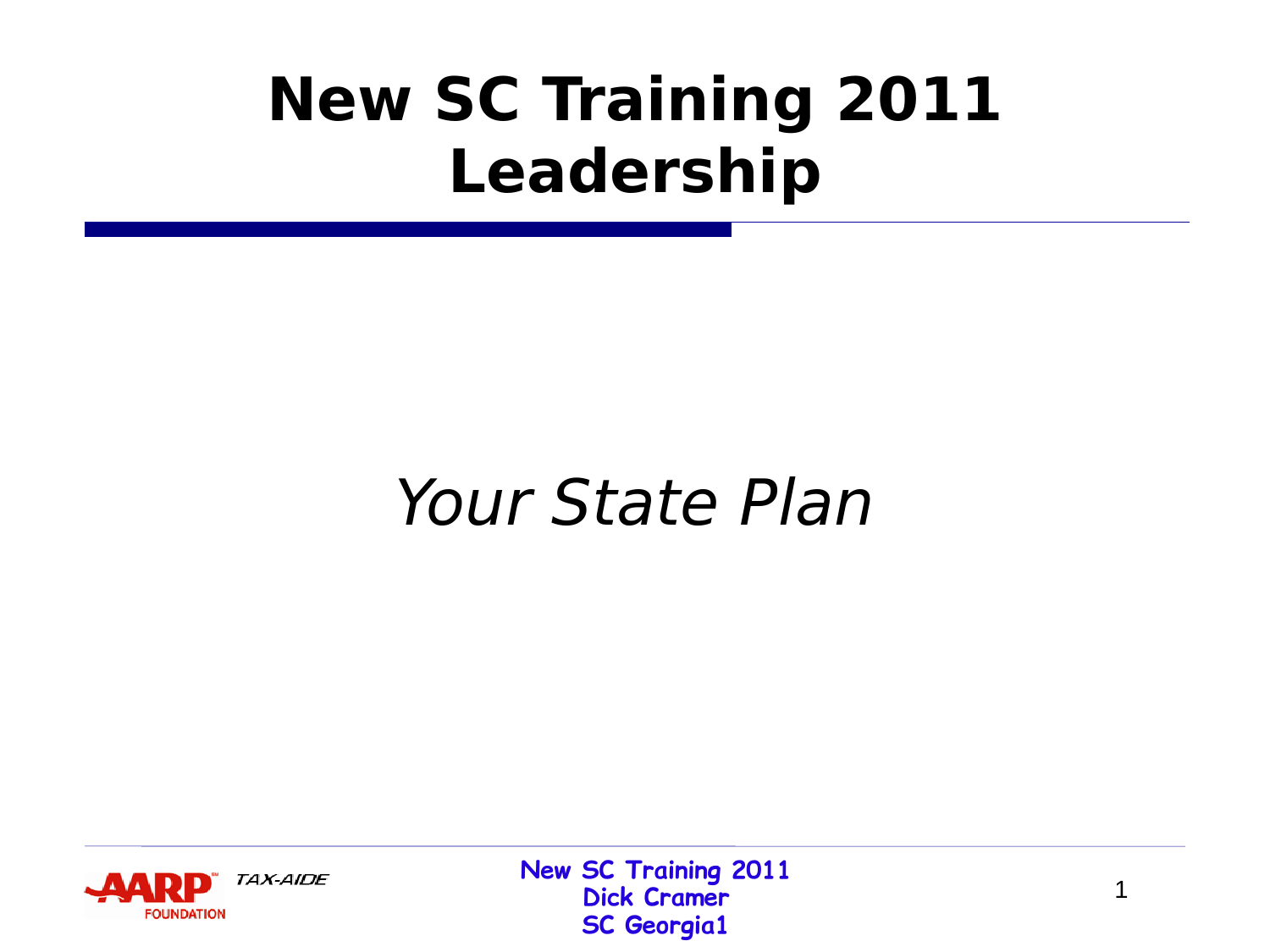

# New SC Training 2011 Leadership
Your State Plan